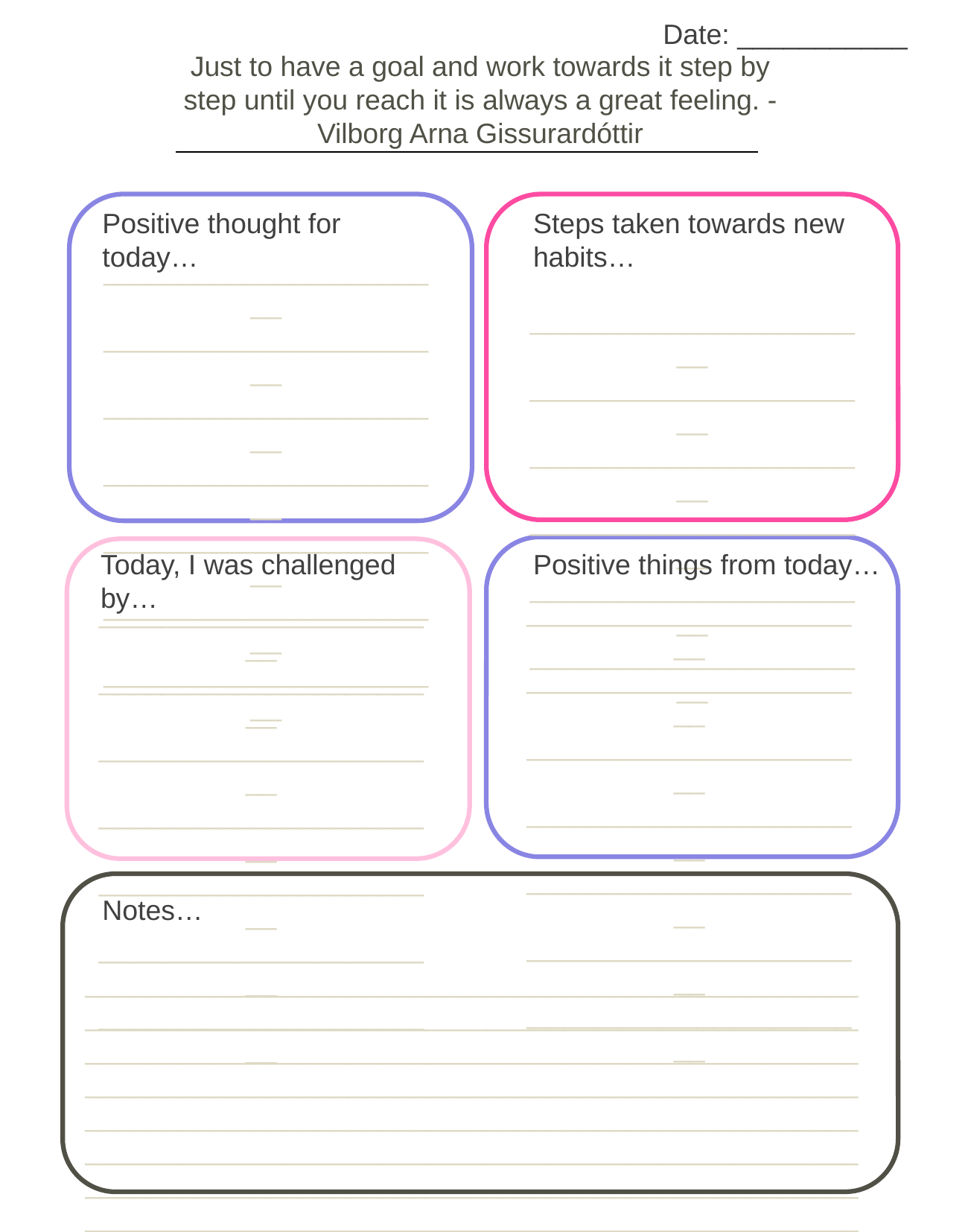

Date: ___________
Just to have a goal and work towards it step by step until you reach it is always a great feeling. - Vilborg Arna Gissurardóttir
AFFIRMATION

Positive thought for today…
Steps taken towards new habits…
_______________________
_______________________
_______________________
_______________________
_______________________
_______________________
_______________________

_______________________
_______________________
_______________________
_______________________
_______________________
_______________________

Today, I was challenged by…
Positive things from today…
_______________________
_______________________
_______________________
_______________________
_______________________
_______________________
_______________________

_______________________
_______________________
_______________________
_______________________
_______________________
_______________________
_______________________

Notes…
________________________________________________________________________________________________________________________________________________________________________________________________________________________________________________________________________________________________________________________________________________________________________________________________________________________